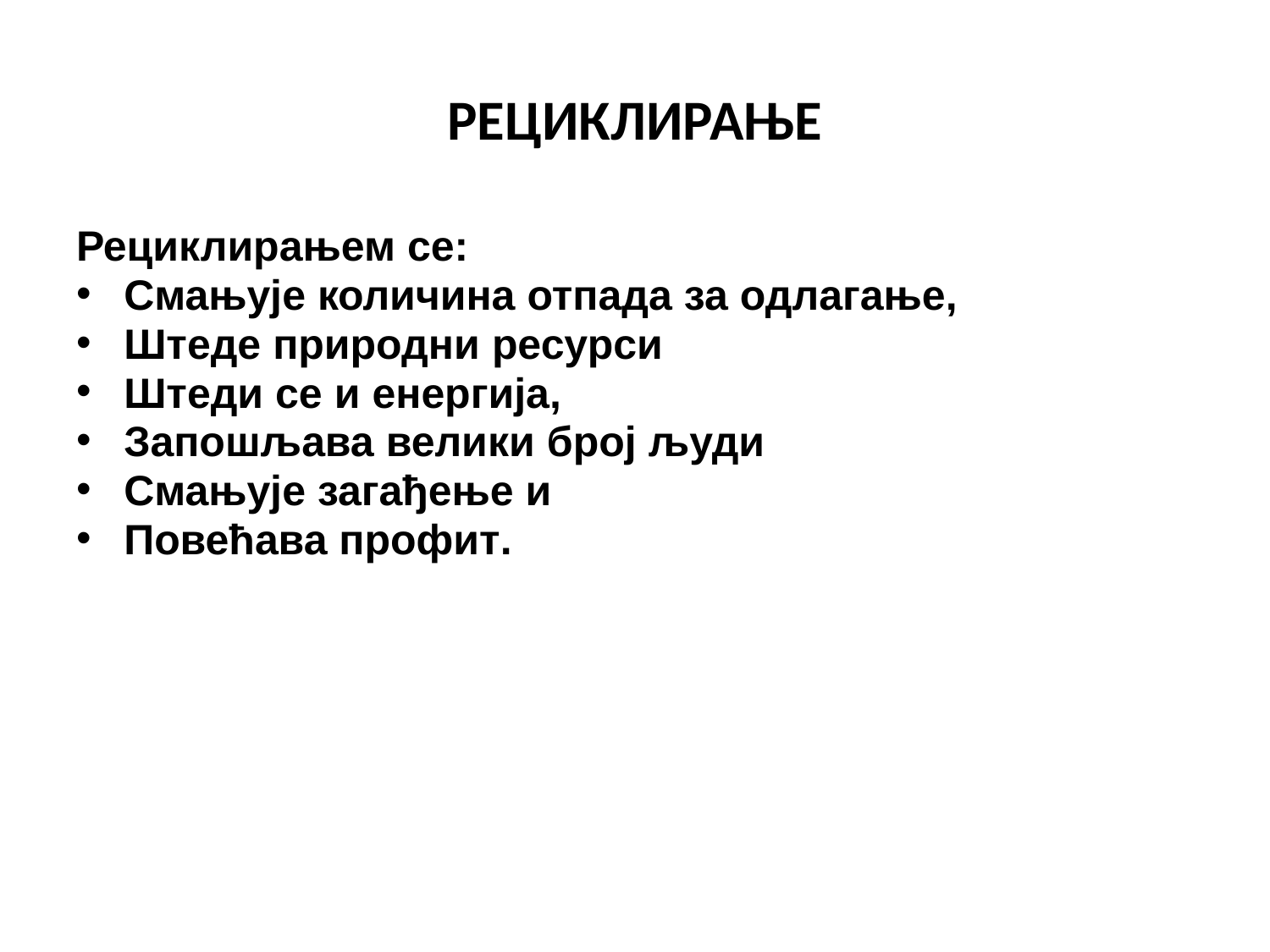

РЕЦИКЛИРАЊЕ
Рециклирањем се:
Смањује количина отпада за одлагање,
Штеде природни ресурси
Штеди се и енергија,
Запошљава велики број људи
Смањује загађење и
Повећава профит.